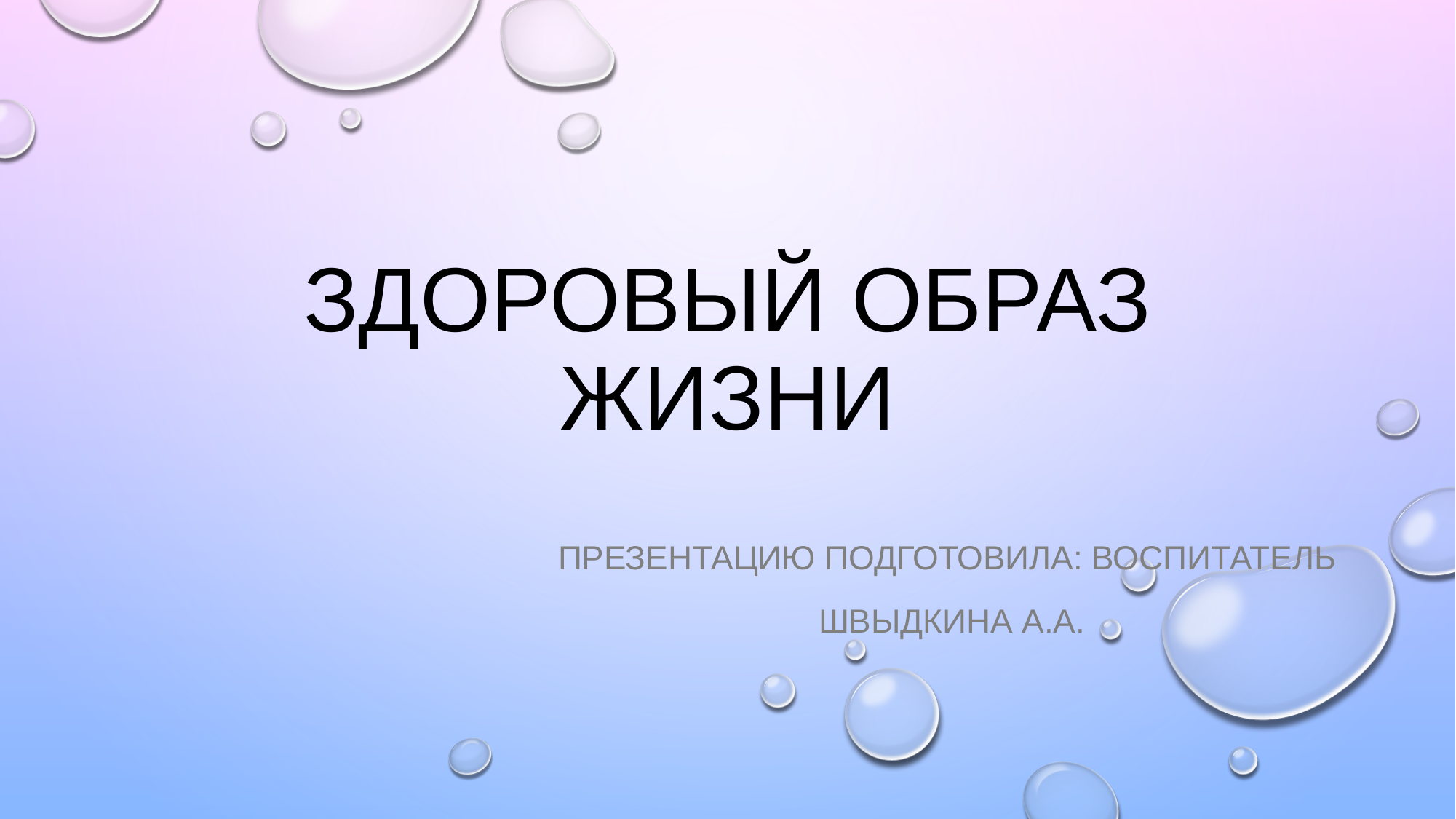

# Здоровый образ жизни
Презентацию подготовила: воспитатель
 Швыдкина А.А.